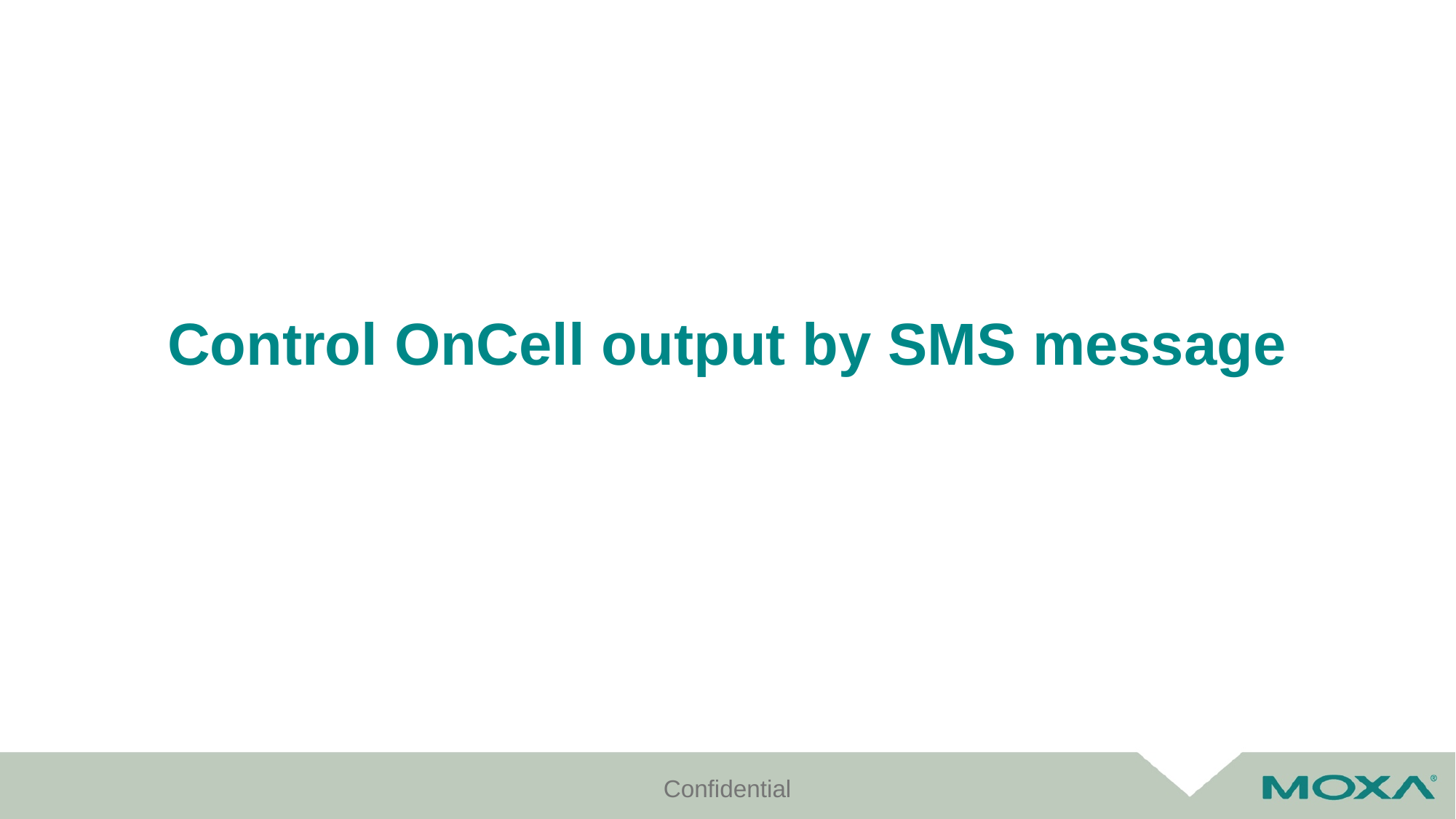

# Control OnCell output by SMS message